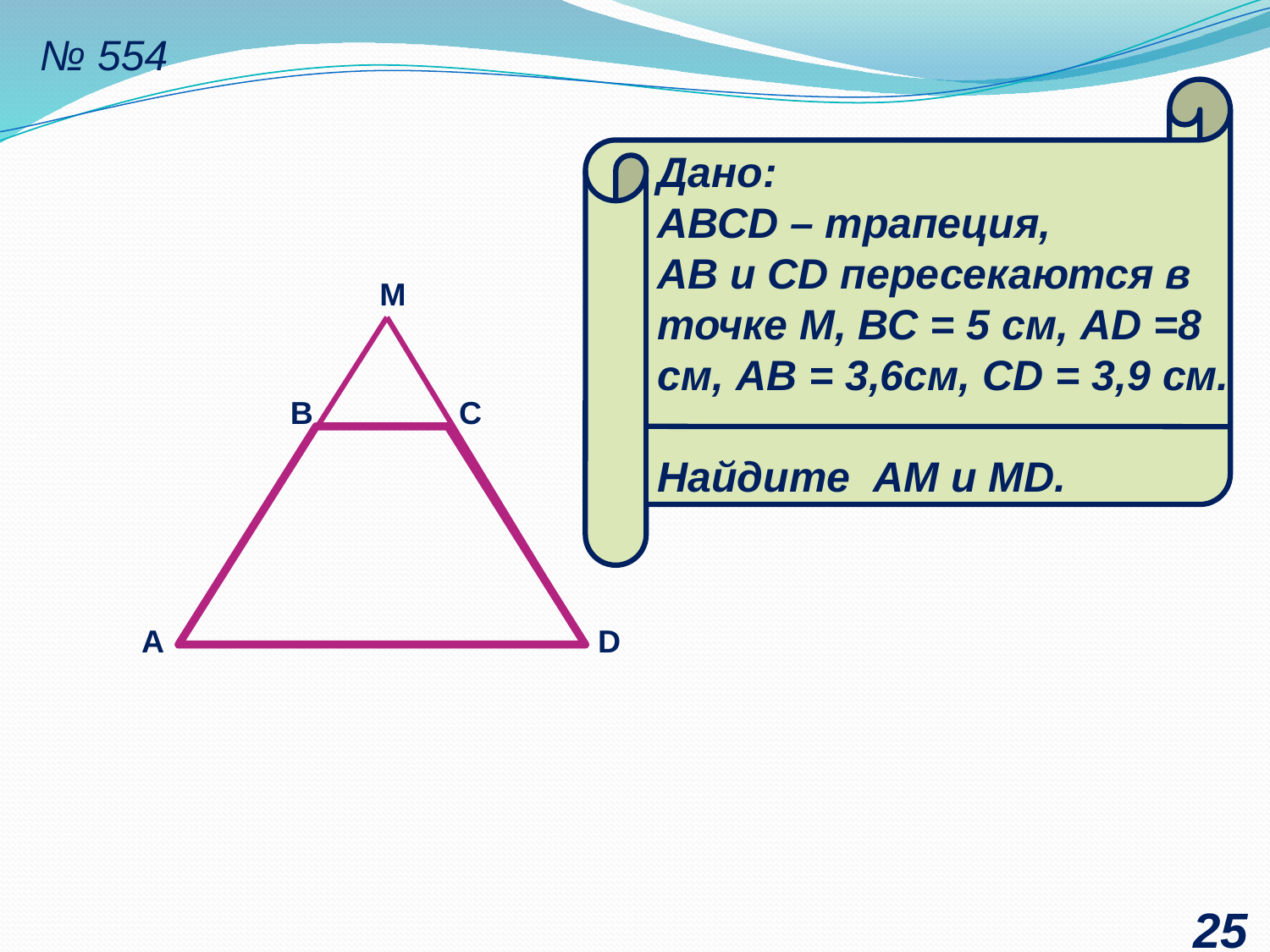

# № 554

Дано:
АВСD – трапеция,
АВ и СD пересекаются в
точке М, ВС = 5 см, AD =8 см, АВ = 3,6см, CD = 3,9 см.

Найдите  АМ и MD.

М
В
С

А
D
25